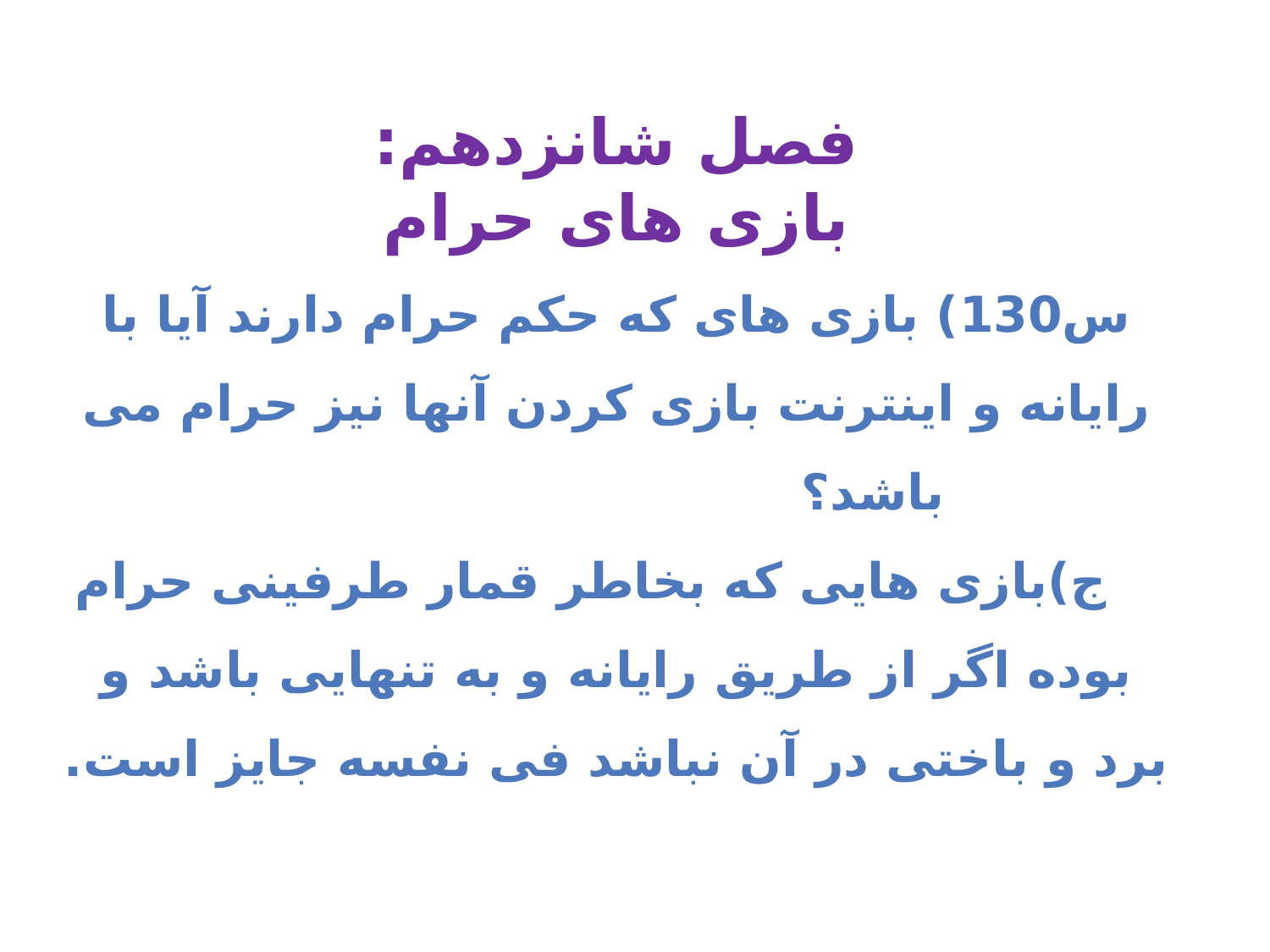

فصل شانزدهم:
بازی های حرام
س130) بازی های که حکم حرام دارند آیا با رایانه و اینترنت بازی کردن آنها نیز حرام می باشد؟
   ج)بازی هایی که بخاطر قمار طرفینی حرام بوده اگر از طریق رایانه و به تنهایی باشد و برد و باختی در آن نباشد فی نفسه جایز است.